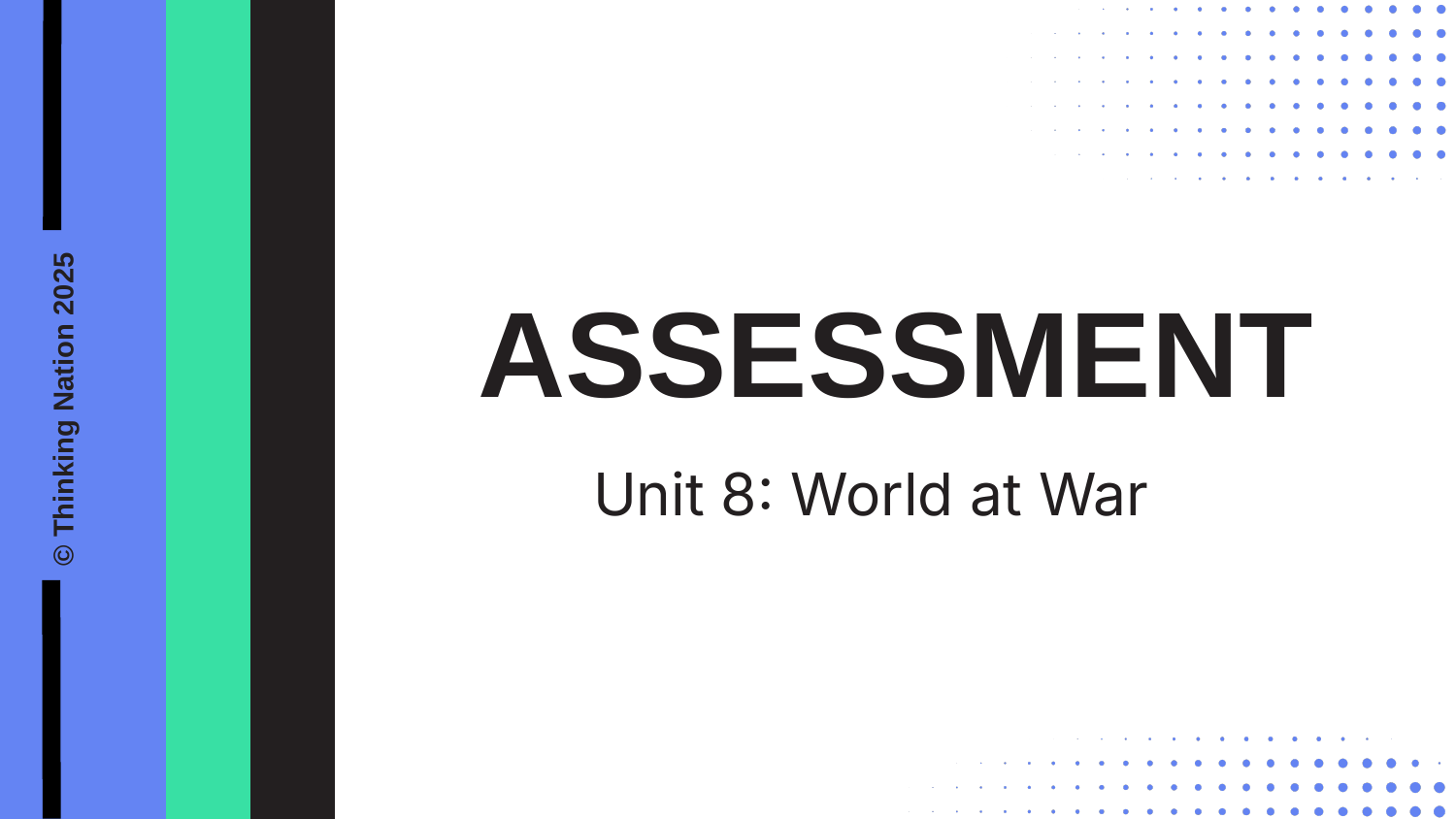

ASSESSMENT
© Thinking Nation 2025
Unit 8: World at War